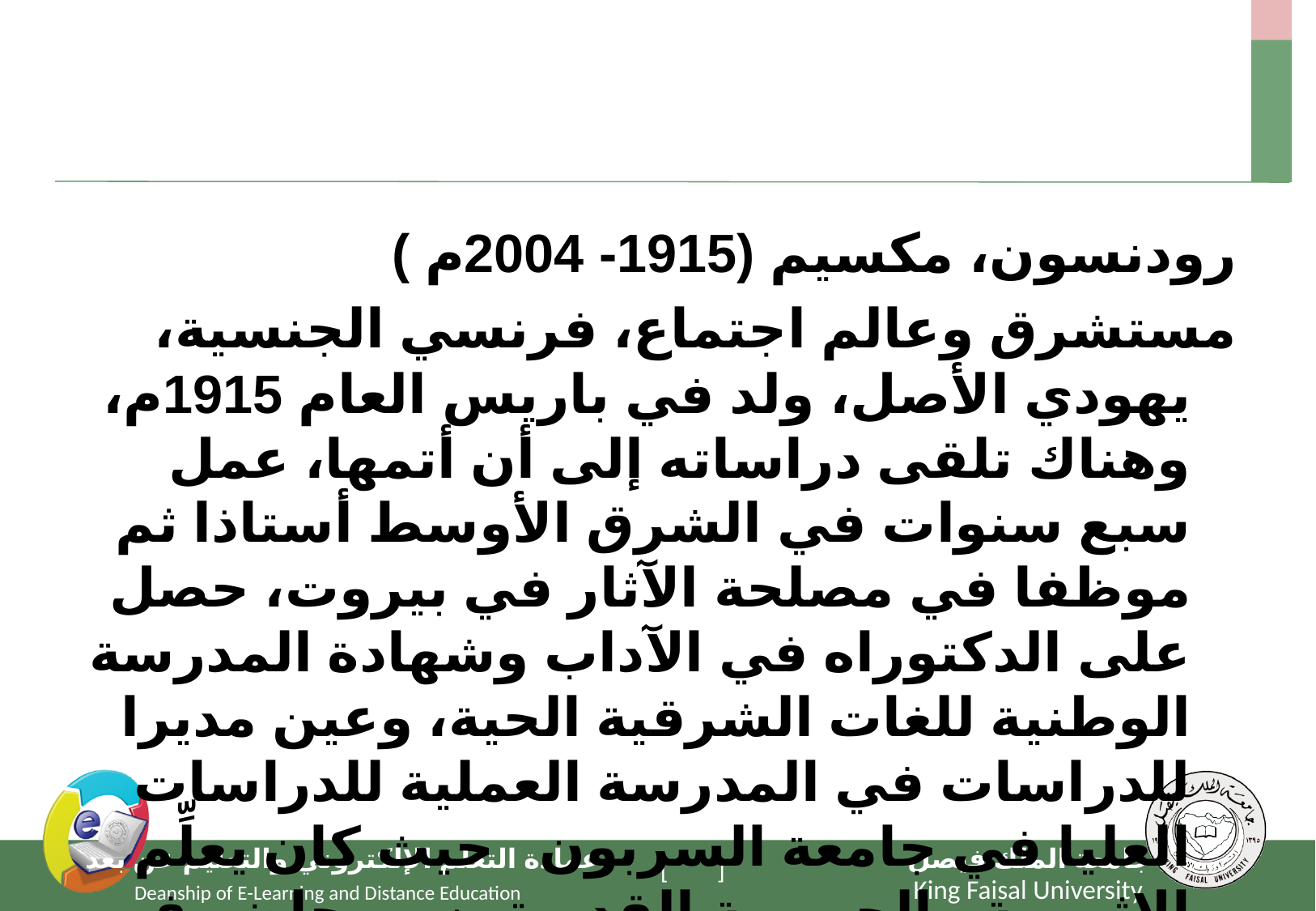

#
رودنسون، مكسيم (1915- 2004م )
مستشرق وعالم اجتماع، فرنسي الجنسية، يهودي الأصل، ولد في باريس العام 1915م، وهناك تلقى دراساته إلى أن أتمها، عمل سبع سنوات في الشرق الأوسط أستاذا ثم موظفا في مصلحة الآثار في بيروت، حصل على الدكتوراه في الآداب وشهادة المدرسة الوطنية للغات الشرقية الحية، وعين مديرا للدراسات في المدرسة العملية للدراسات العليا في جامعة السربون   حيث كان يعلِّم الإثيوبية والحميرية القديمتين، ويحاضر في لتاريخ الشرق